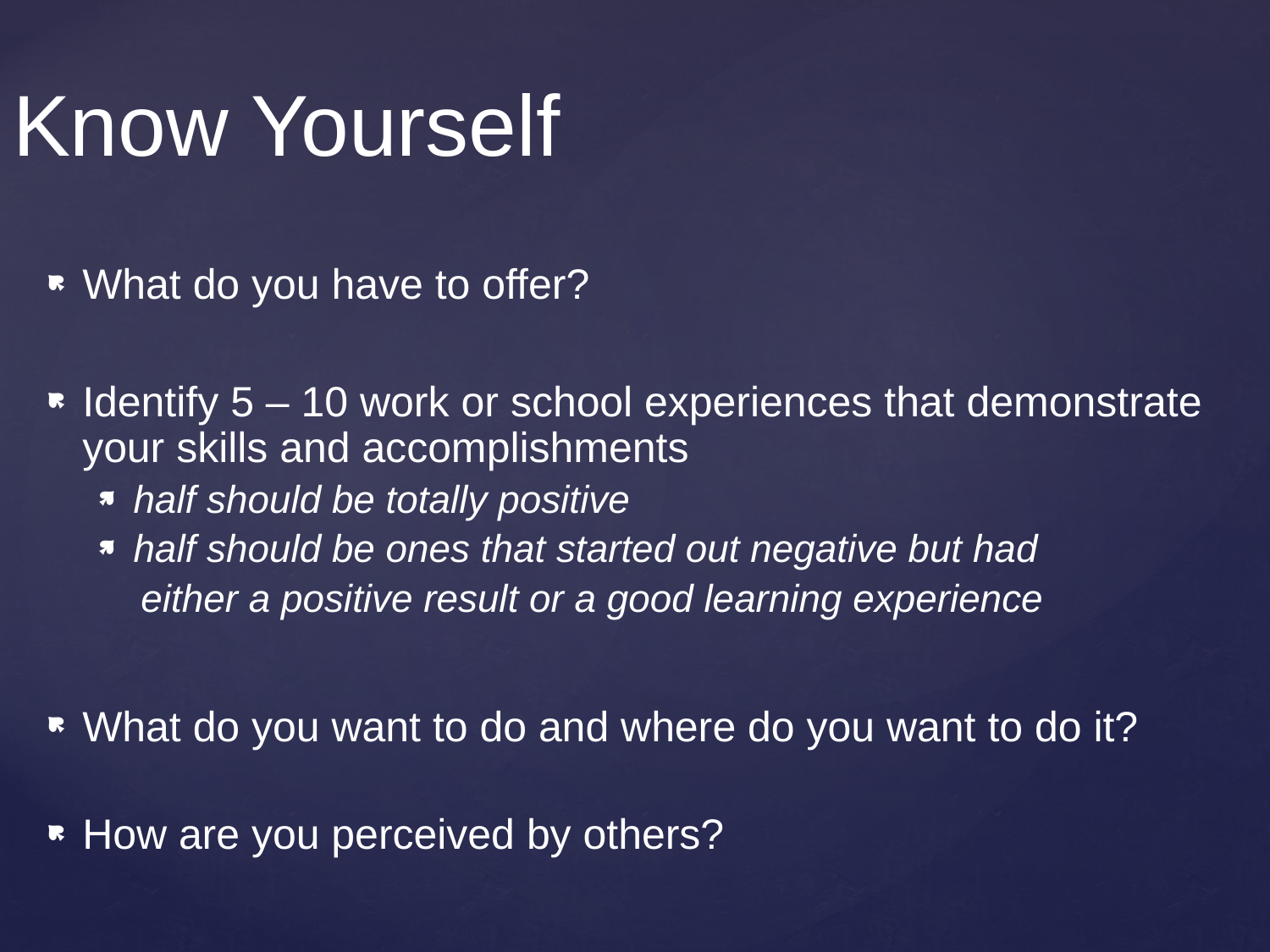

Know Yourself
What do you have to offer?

Identify 5 – 10 work or school experiences that demonstrate your skills and accomplishments
half should be totally positive
half should be ones that started out negative but had
    either a positive result or a good learning experience

What do you want to do and where do you want to do it?

How are you perceived by others?